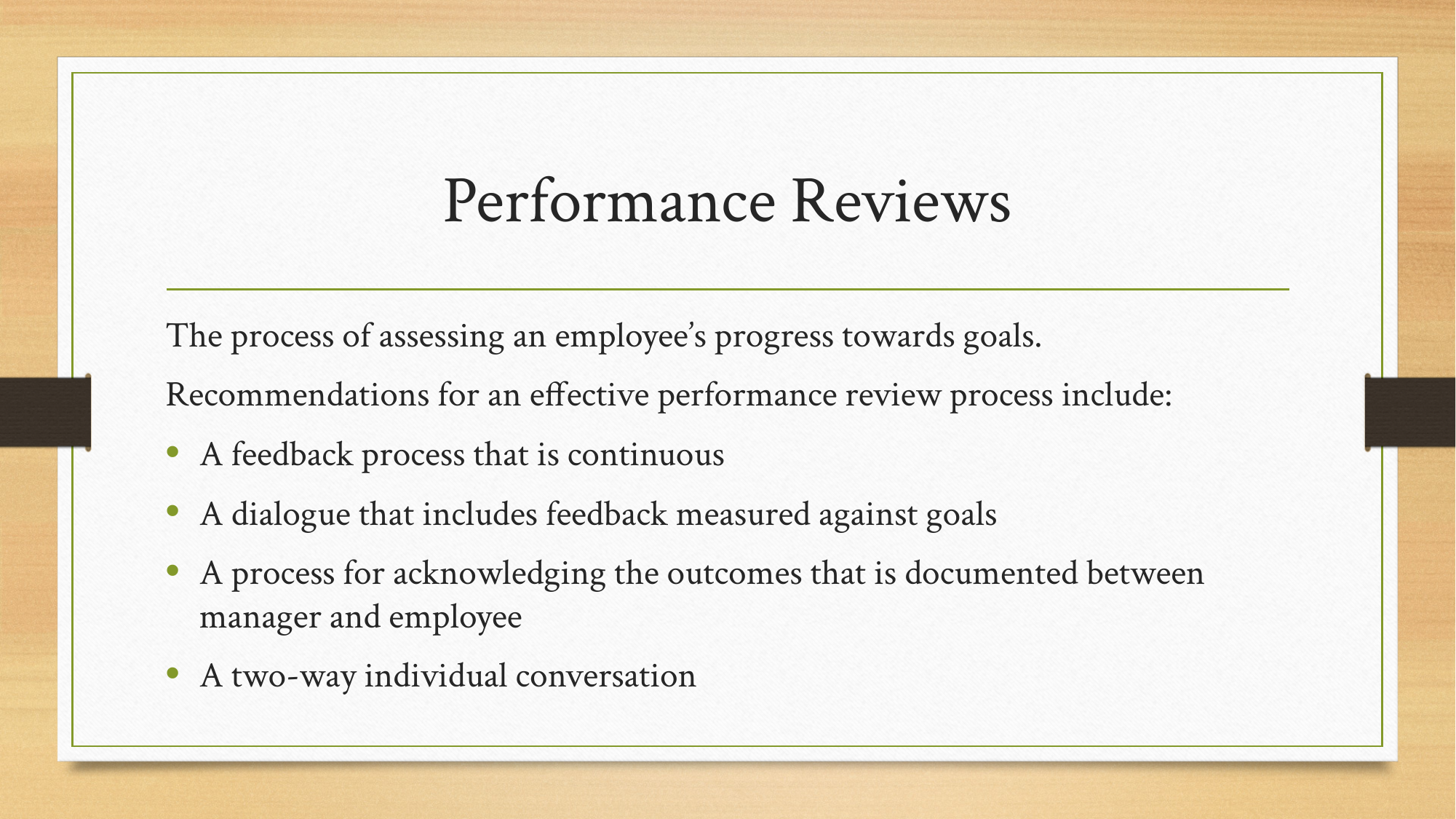

# Performance Reviews
The process of assessing an employee’s progress towards goals.
Recommendations for an effective performance review process include:
A feedback process that is continuous
A dialogue that includes feedback measured against goals
A process for acknowledging the outcomes that is documented between manager and employee
A two-way individual conversation